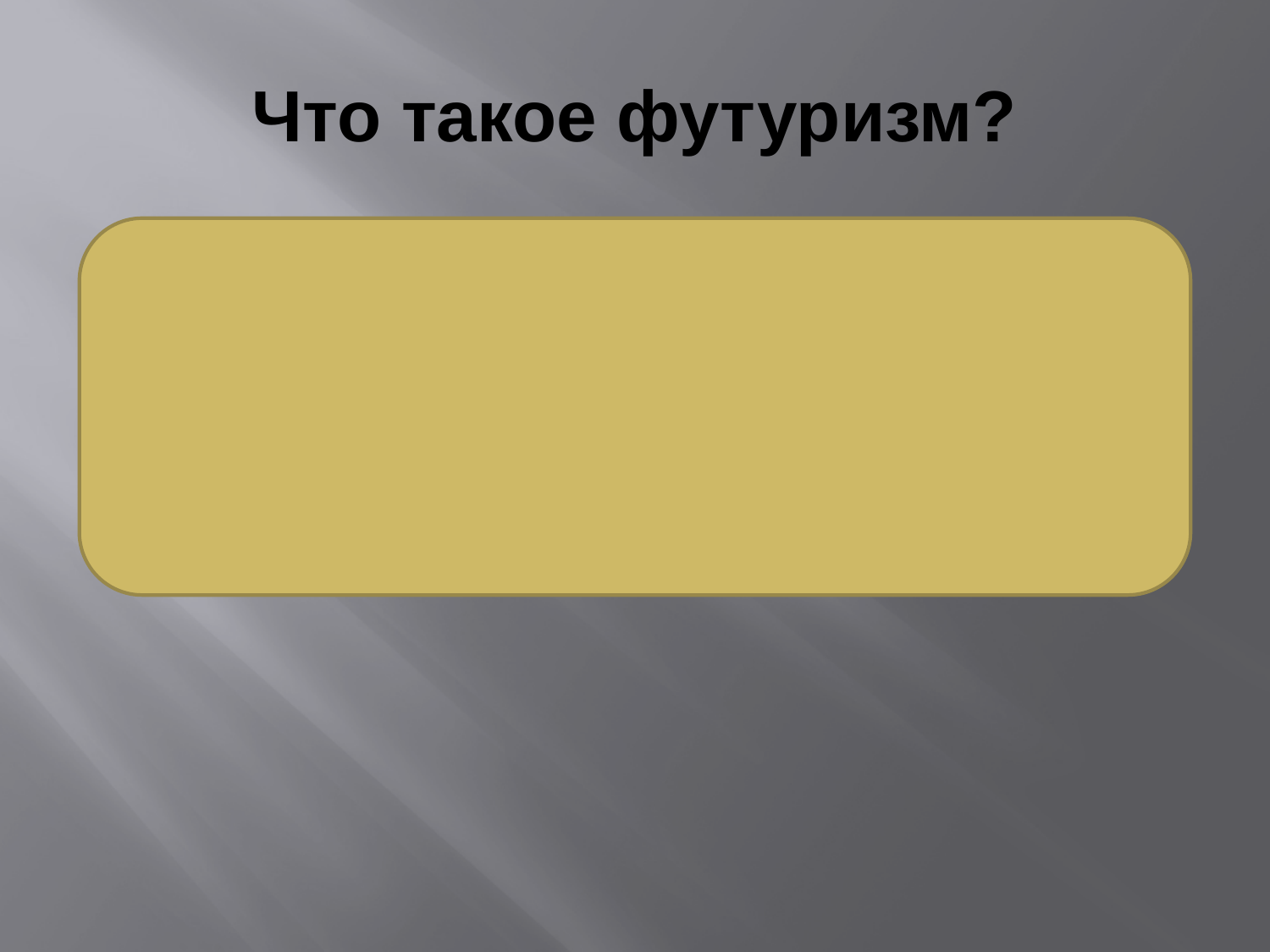

# Что такое футуризм?

      Одно из авангардистских направлений в европейском искусстве начала XX в., отрицавшее художественное   и нравственное наследие, противопоставлявшее необычную форму своих произведений канонам и традициям классического искусства.